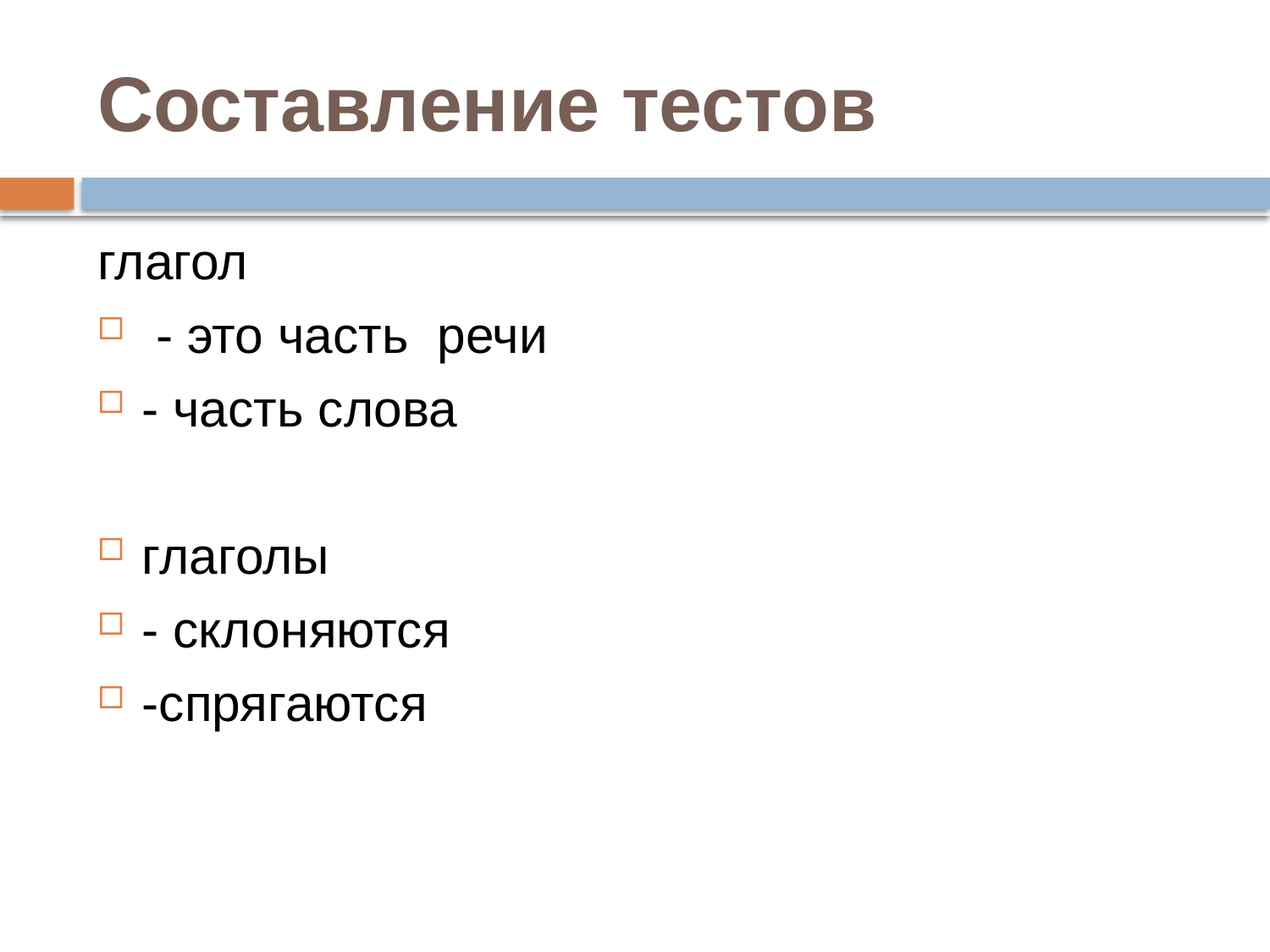

# Составление тестов
глагол
 - это часть  речи
- часть слова

глаголы
- склоняются
-спрягаются